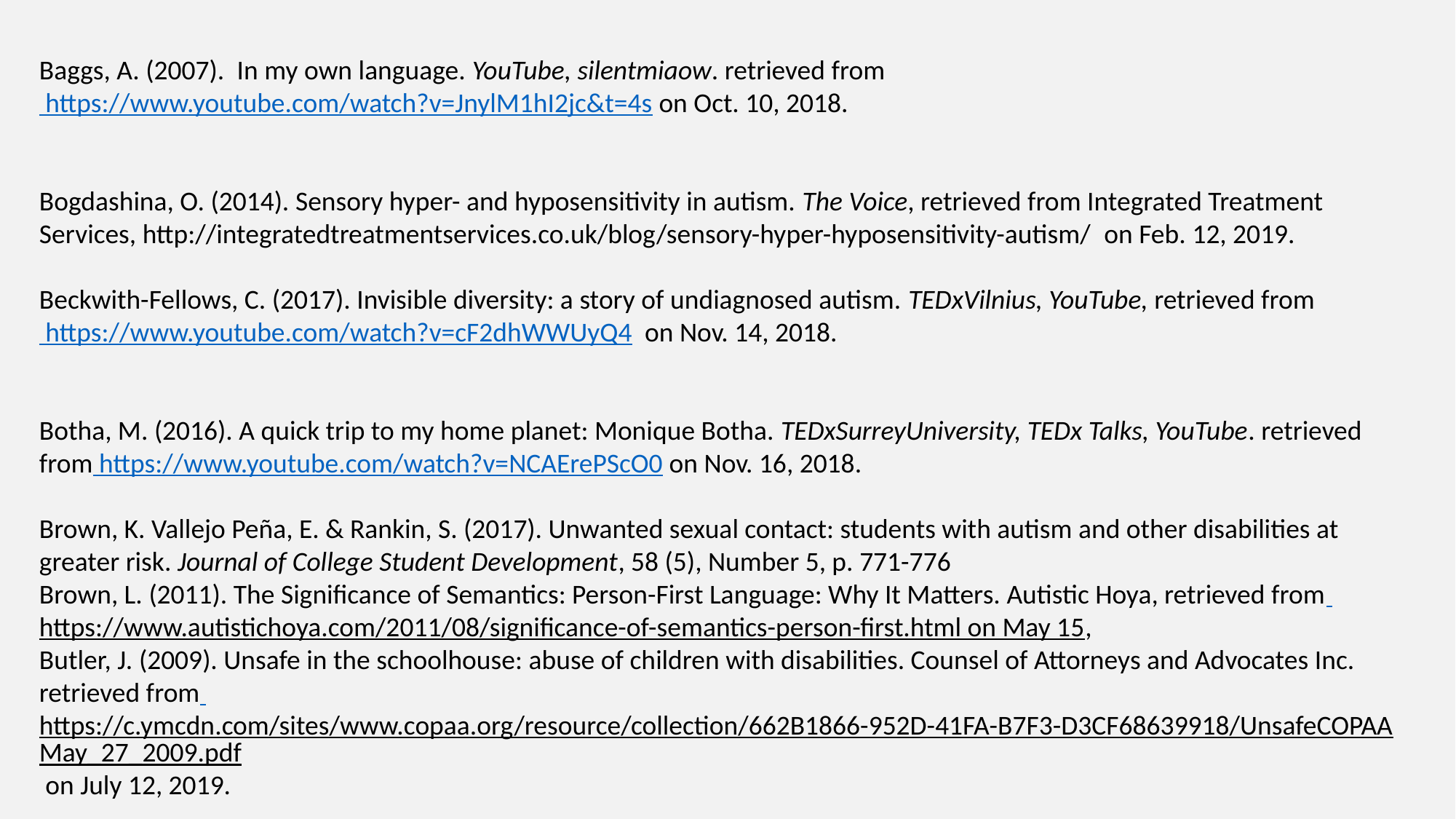

Baggs, A. (2007).  In my own language. YouTube, silentmiaow. retrieved from https://www.youtube.com/watch?v=JnylM1hI2jc&t=4s on Oct. 10, 2018.

Bogdashina, O. (2014). Sensory hyper- and hyposensitivity in autism. The Voice, retrieved from Integrated Treatment Services, http://integratedtreatmentservices.co.uk/blog/sensory-hyper-hyposensitivity-autism/  on Feb. 12, 2019.

Beckwith-Fellows, C. (2017). Invisible diversity: a story of undiagnosed autism. TEDxVilnius, YouTube, retrieved from https://www.youtube.com/watch?v=cF2dhWWUyQ4  on Nov. 14, 2018.

Botha, M. (2016). A quick trip to my home planet: Monique Botha. TEDxSurreyUniversity, TEDx Talks, YouTube. retrieved from https://www.youtube.com/watch?v=NCAErePScO0 on Nov. 16, 2018.

Brown, K. Vallejo Peña, E. & Rankin, S. (2017). Unwanted sexual contact: students with autism and other disabilities at greater risk. Journal of College Student Development, 58 (5), Number 5, p. 771-776
Brown, L. (2011). The Significance of Semantics: Person-First Language: Why It Matters. Autistic Hoya, retrieved from https://www.autistichoya.com/2011/08/significance-of-semantics-person-first.html on May 15,
Butler, J. (2009). Unsafe in the schoolhouse: abuse of children with disabilities. Counsel of Attorneys and Advocates Inc. retrieved from https://c.ymcdn.com/sites/www.copaa.org/resource/collection/662B1866-952D-41FA-B7F3-D3CF68639918/UnsafeCOPAAMay_27_2009.pdf on July 12, 2019.